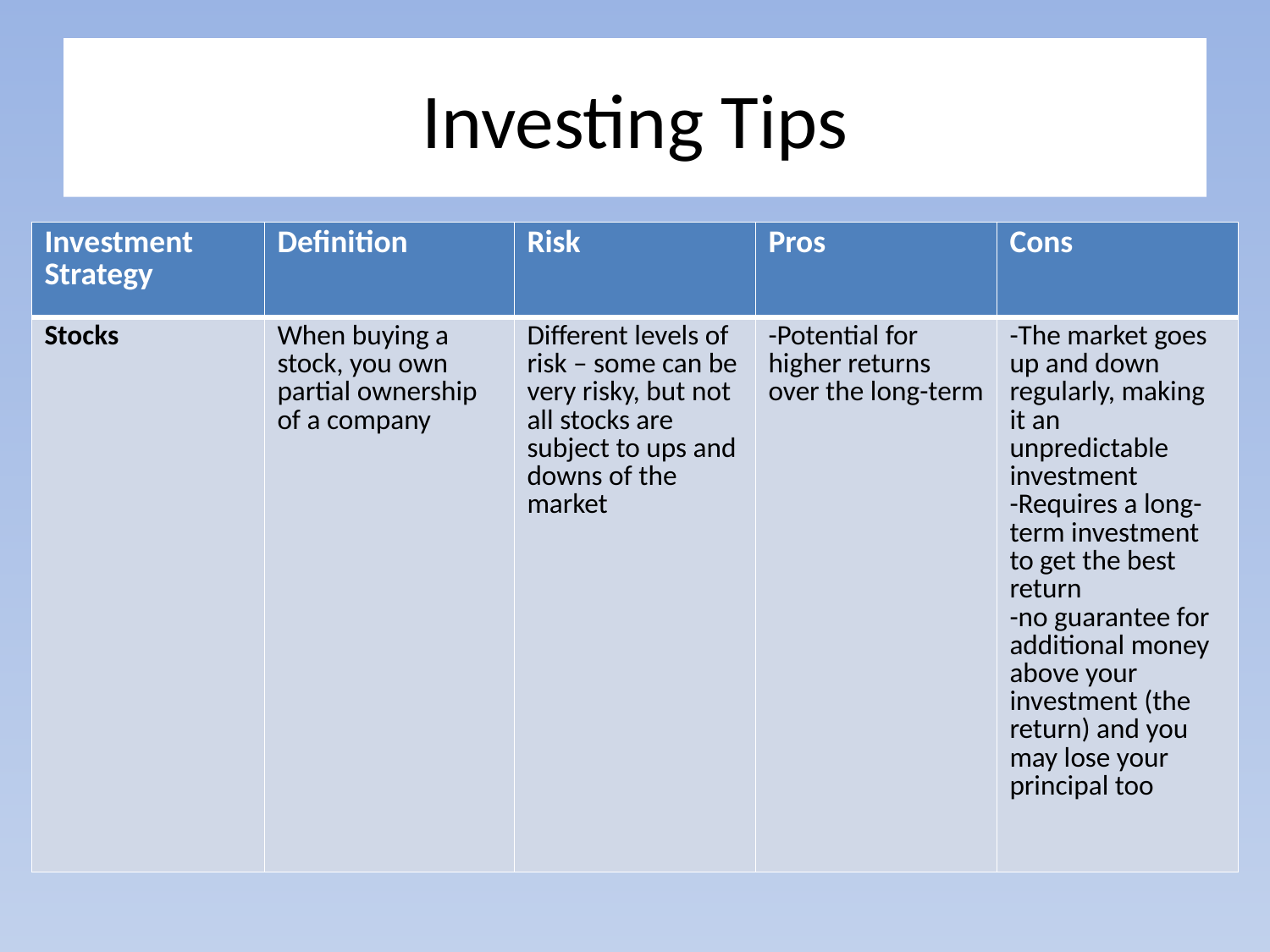

# Investing Tips
| Investment Strategy | Definition | Risk | Pros | Cons |
| --- | --- | --- | --- | --- |
| Stocks | When buying a stock, you own partial ownership of a company | Different levels of risk – some can be very risky, but not all stocks are subject to ups and downs of the market | -Potential for higher returns over the long-term | -The market goes up and down regularly, making it an unpredictable investment -Requires a long-term investment to get the best return -no guarantee for additional money above your investment (the return) and you may lose your principal too |